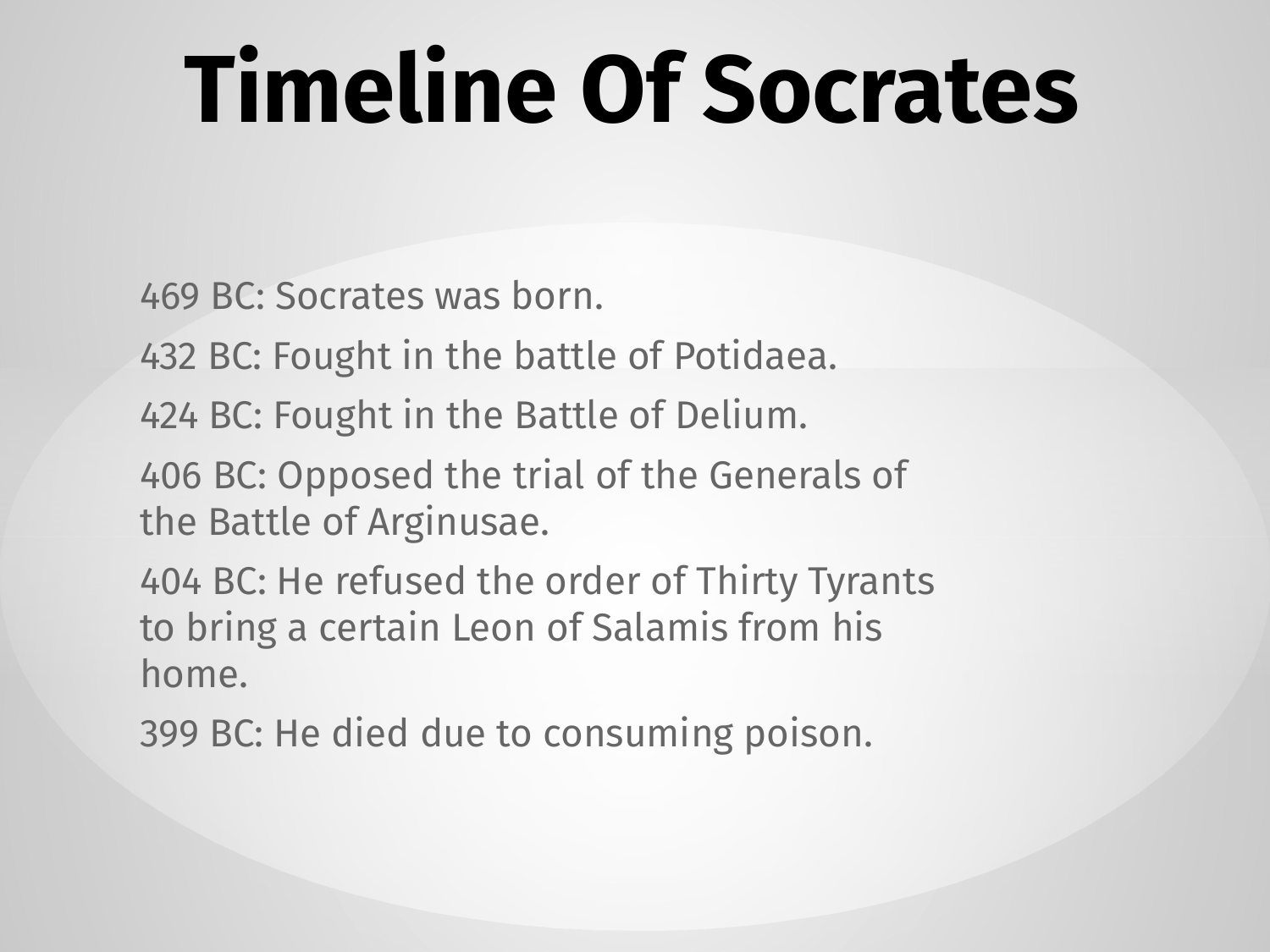

# Timeline Of Socrates
469 BC: Socrates was born.
432 BC: Fought in the battle of Potidaea.
424 BC: Fought in the Battle of Delium.
406 BC: Opposed the trial of the Generals of the Battle of Arginusae.
404 BC: He refused the order of Thirty Tyrants to bring a certain Leon of Salamis from his home.
399 BC: He died due to consuming poison.